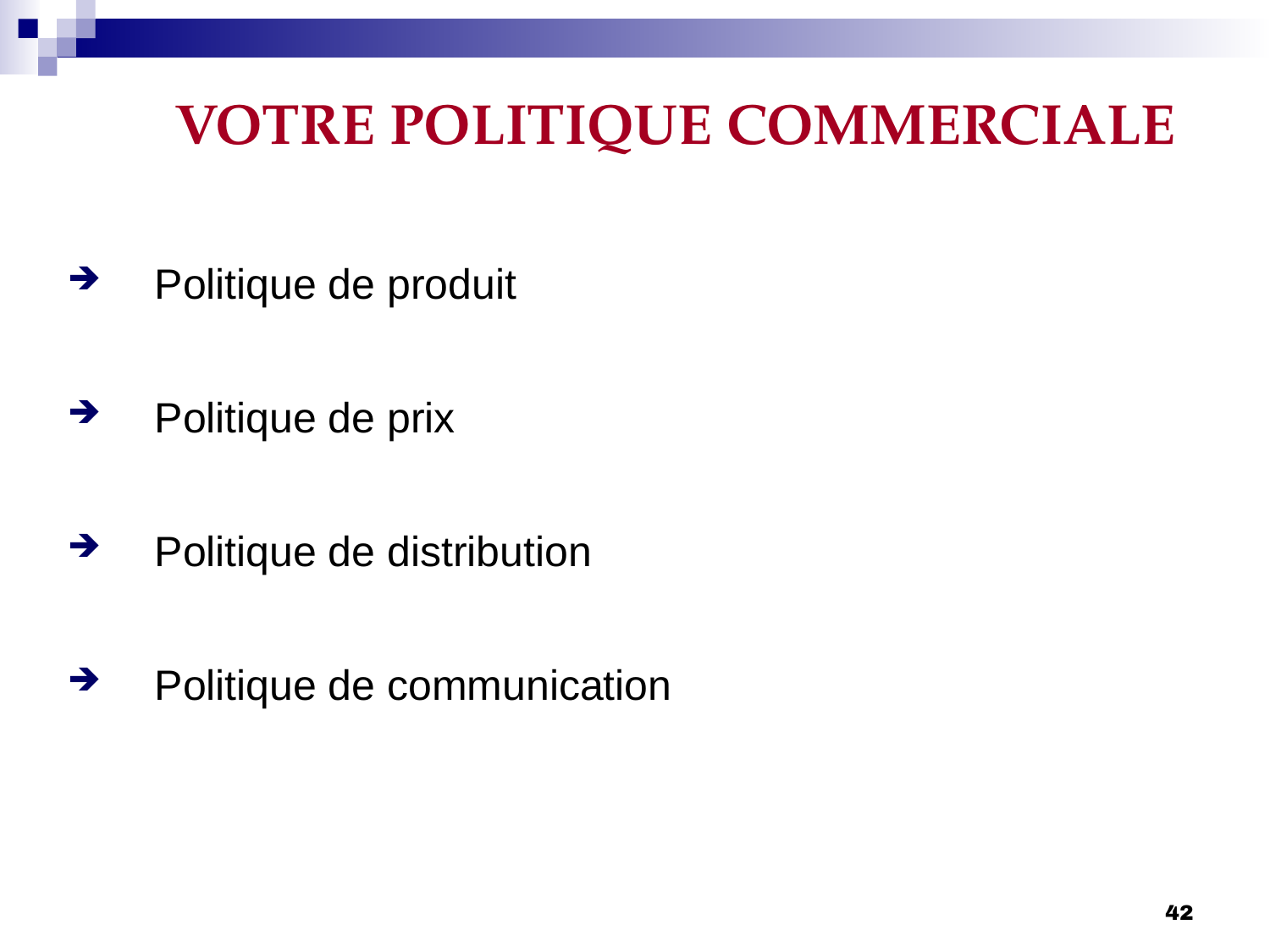

# VOTRE POLITIQUE COMMERCIALE
Politique de produit

Politique de prix

Politique de distribution

Politique de communication
42